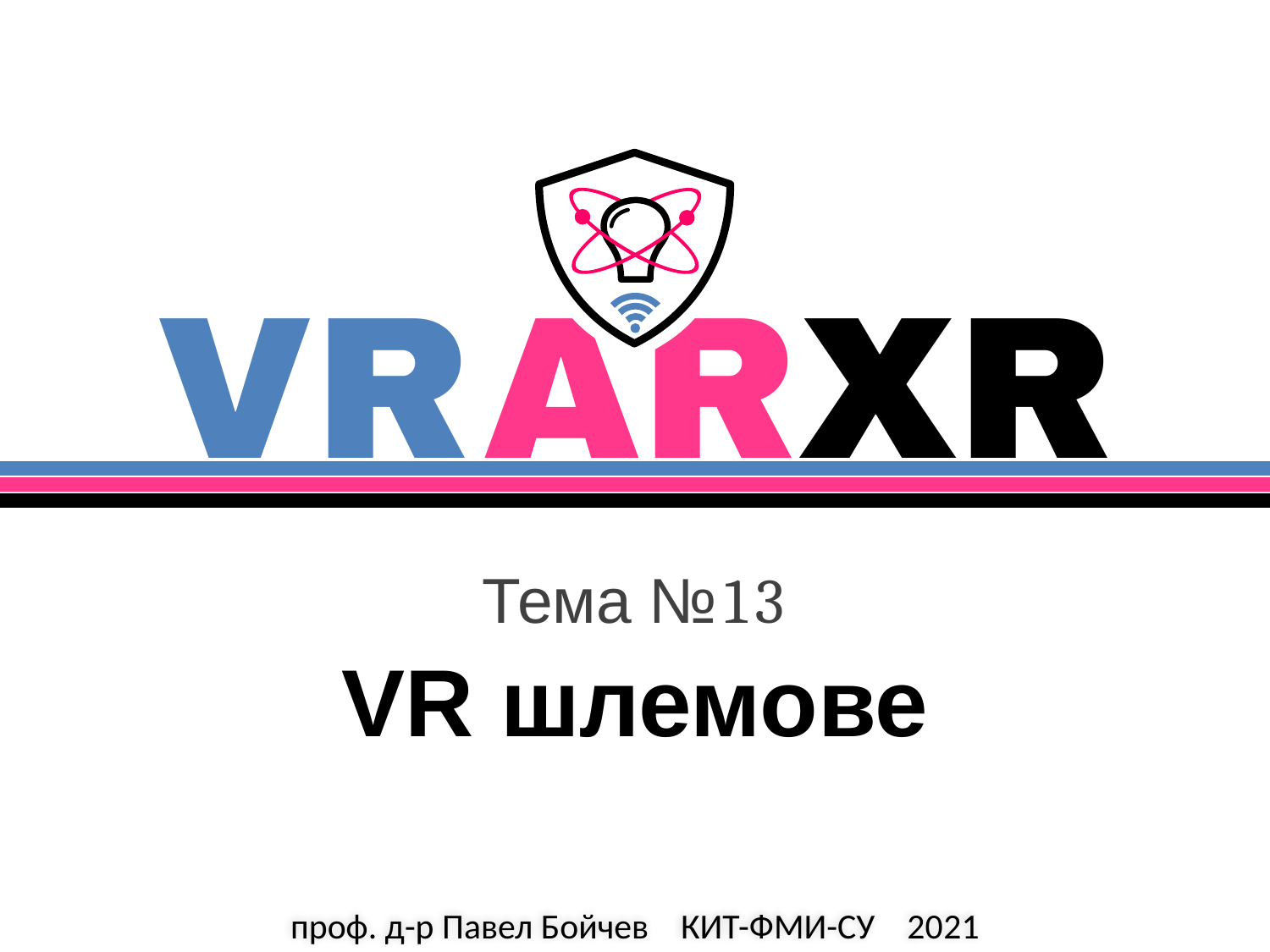

Тема №13
VR шлемове
# проф. д-р Павел Бойчев    КИТ-ФМИ-СУ    2021